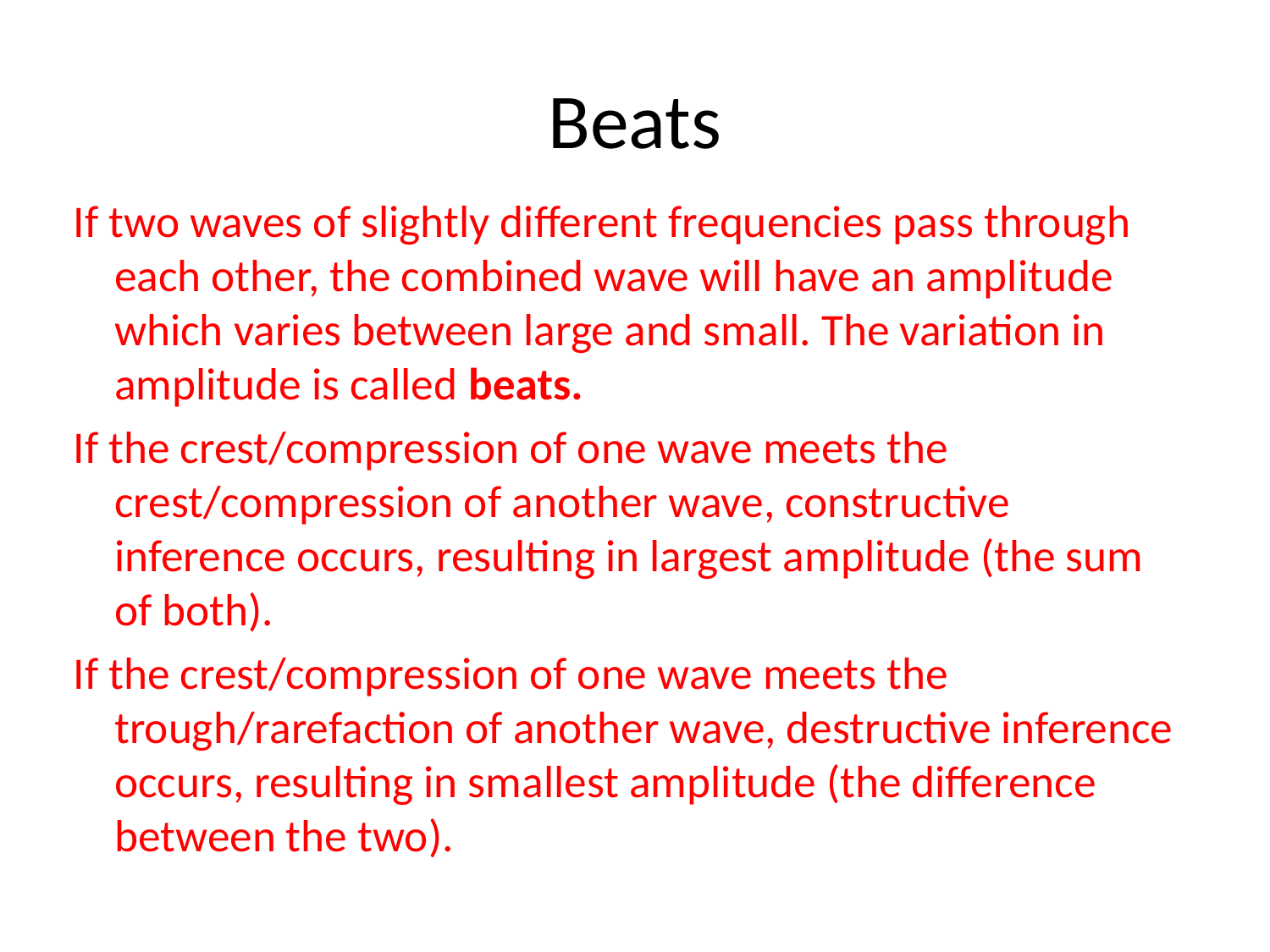

# Beats
If two waves of slightly different frequencies pass through each other, the combined wave will have an amplitude which varies between large and small. The variation in amplitude is called beats.
If the crest/compression of one wave meets the crest/compression of another wave, constructive inference occurs, resulting in largest amplitude (the sum of both).
If the crest/compression of one wave meets the trough/rarefaction of another wave, destructive inference occurs, resulting in smallest amplitude (the difference between the two).